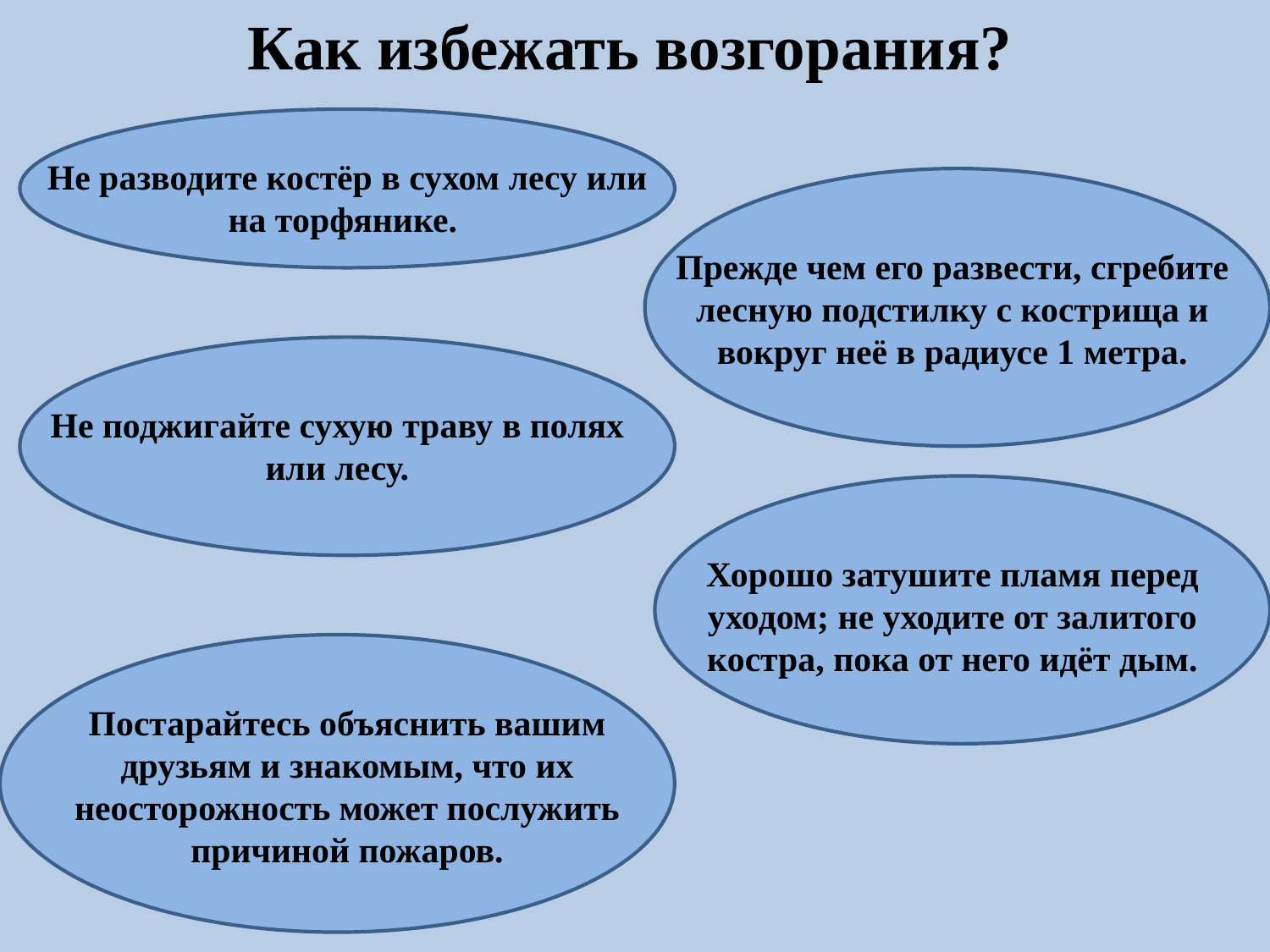

Как избежать возгорания?

Не разводите костёр в сухом лесу или на торфянике.

Прежде чем его развести, сгребите лесную подстилку с кострища и вокруг неё в радиусе 1 метра.

Не поджигайте сухую траву в полях или лесу.

Хорошо затушите пламя перед уходом; не уходите от залитого костра, пока от него идёт дым.

Постарайтесь объяснить вашим друзьям и знакомым, что их неосторожность может послужить причиной пожаров.